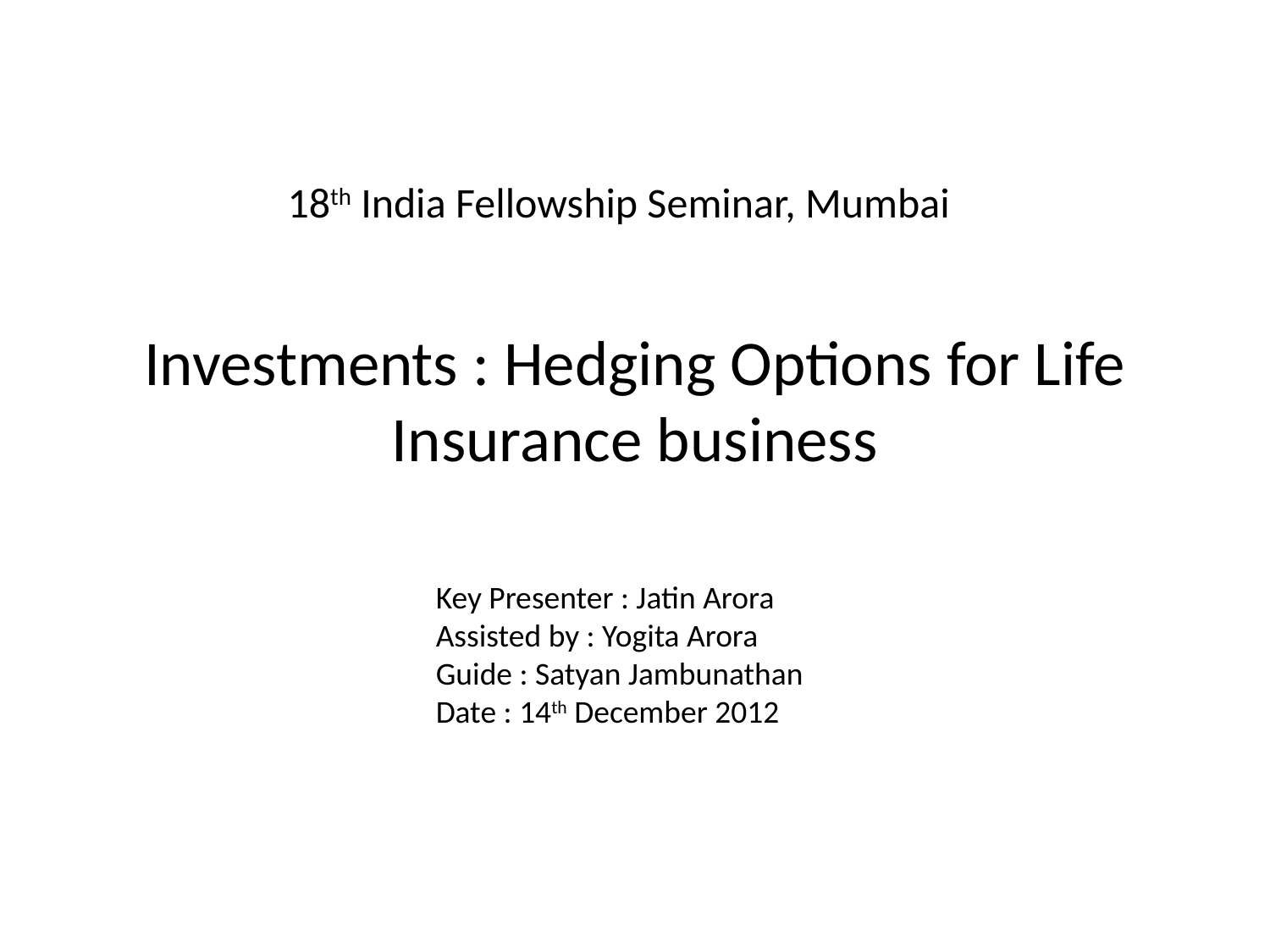

18th India Fellowship Seminar, Mumbai
# Investments : Hedging Options for Life Insurance business
Key Presenter : Jatin Arora
Assisted by : Yogita Arora
Guide : Satyan Jambunathan
Date : 14th December 2012